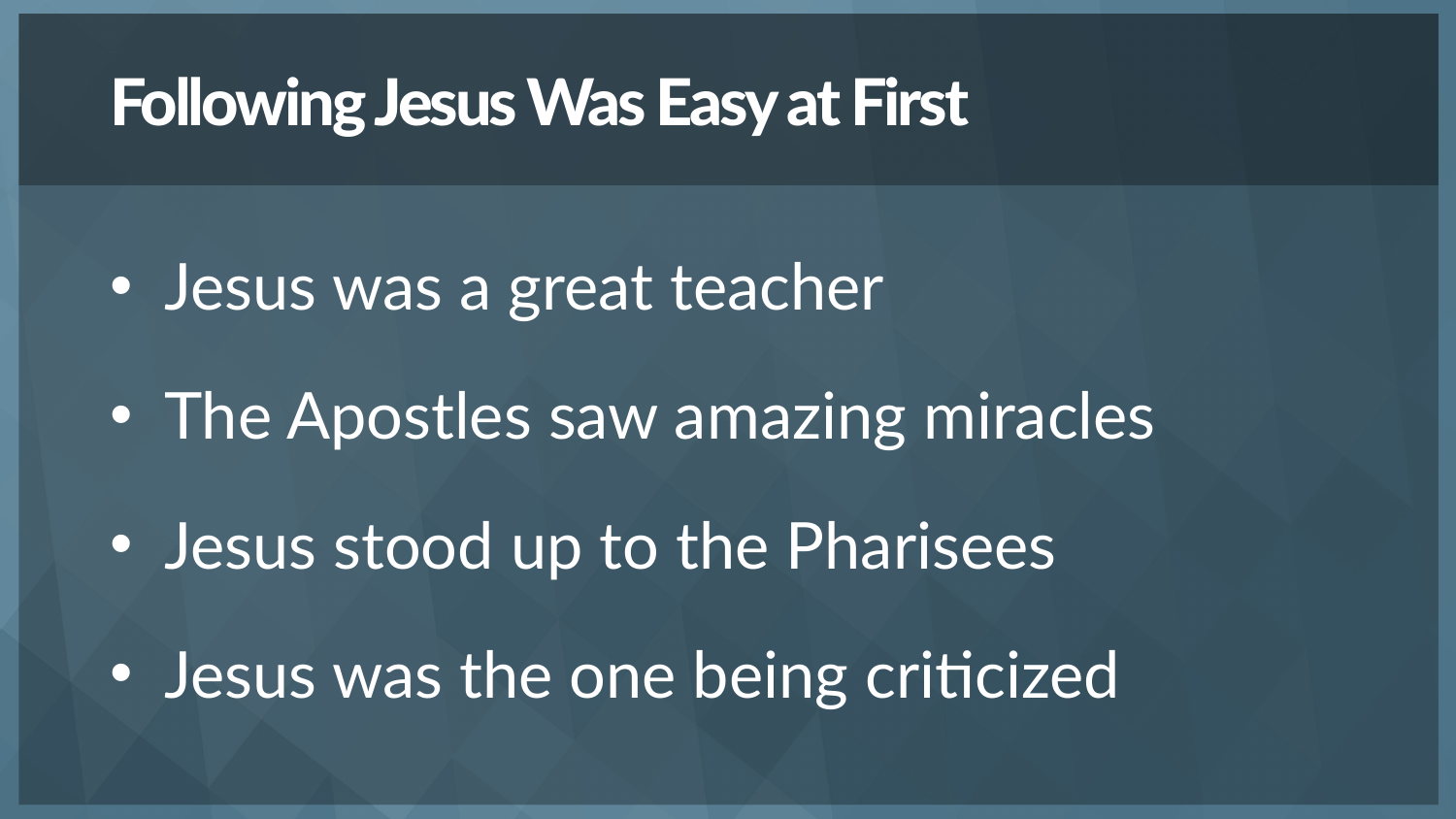

# Following Jesus Was Easy at First
Jesus was a great teacher
The Apostles saw amazing miracles
Jesus stood up to the Pharisees
Jesus was the one being criticized